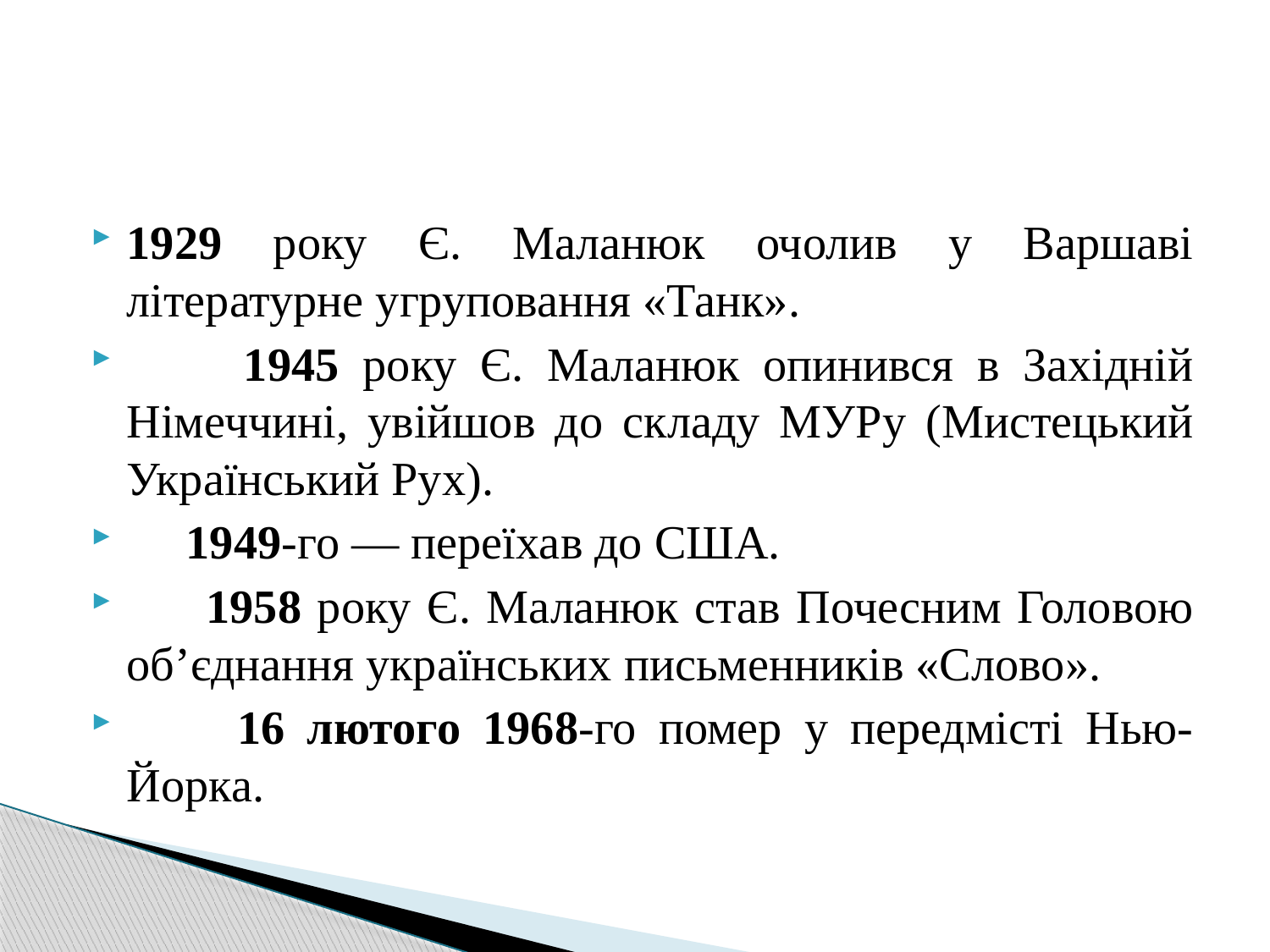

#
1929 року Є. Маланюк очолив у Варшаві літературне угруповання «Танк».
     1945 року Є. Маланюк опинився в Західній Німеччині, увійшов до складу МУРу (Мистецький Український Рух).
     1949-го — переїхав до США.
     1958 року Є. Маланюк став Почесним Головою об’єднання українських письменників «Слово».
     16 лютого 1968-го помер у передмісті Нью-Йорка.